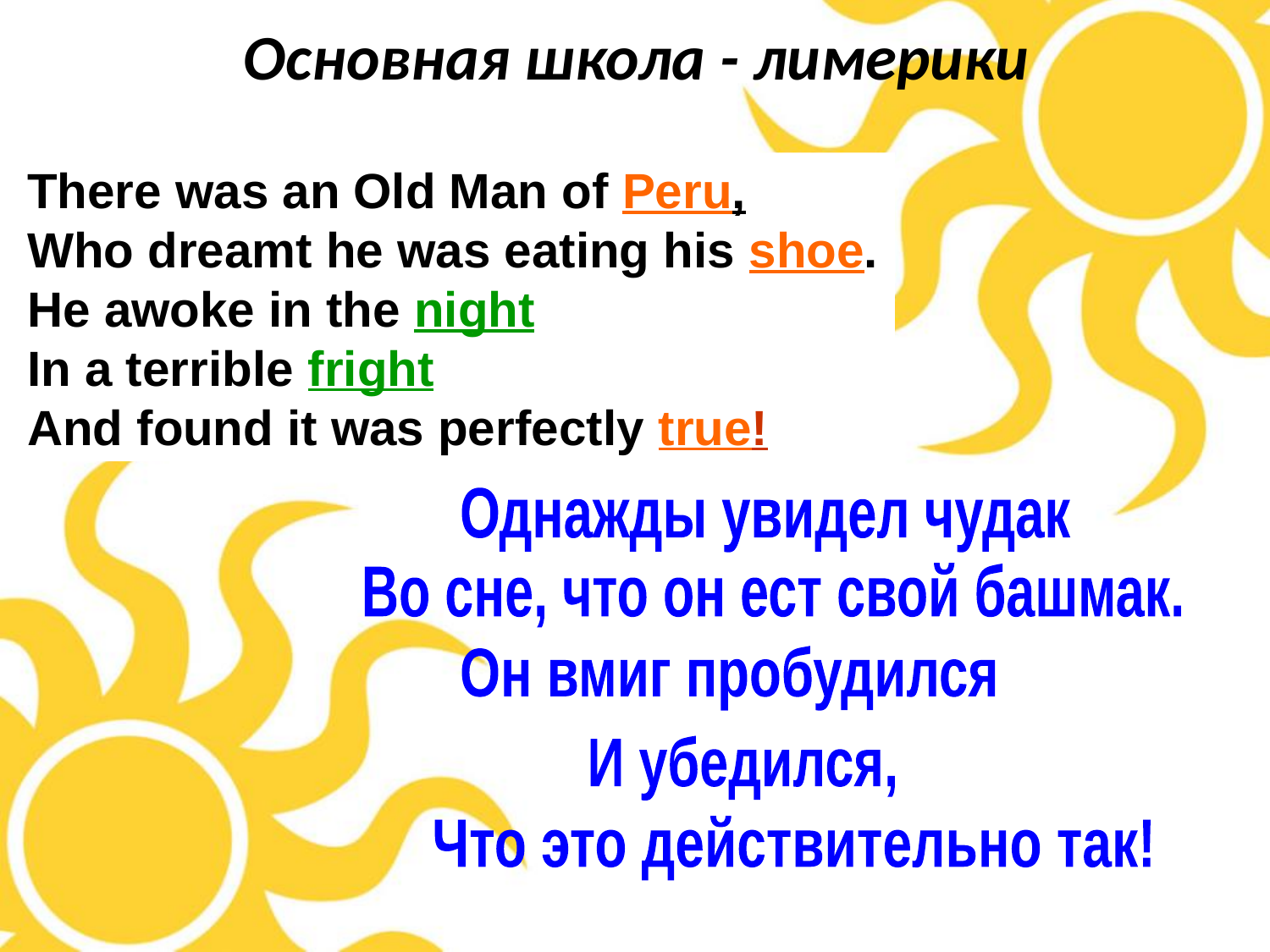

Основная школа - лимерики
There was an Old Man of Peru,
Who dreamt he was eating his shoe.
He awoke in the night
In a terrible fright
And found it was perfectly true!
Однажды увидел чудак
Во сне, что он ест свой башмак.
Он вмиг пробудился
И убедился,
Что это действительно так!